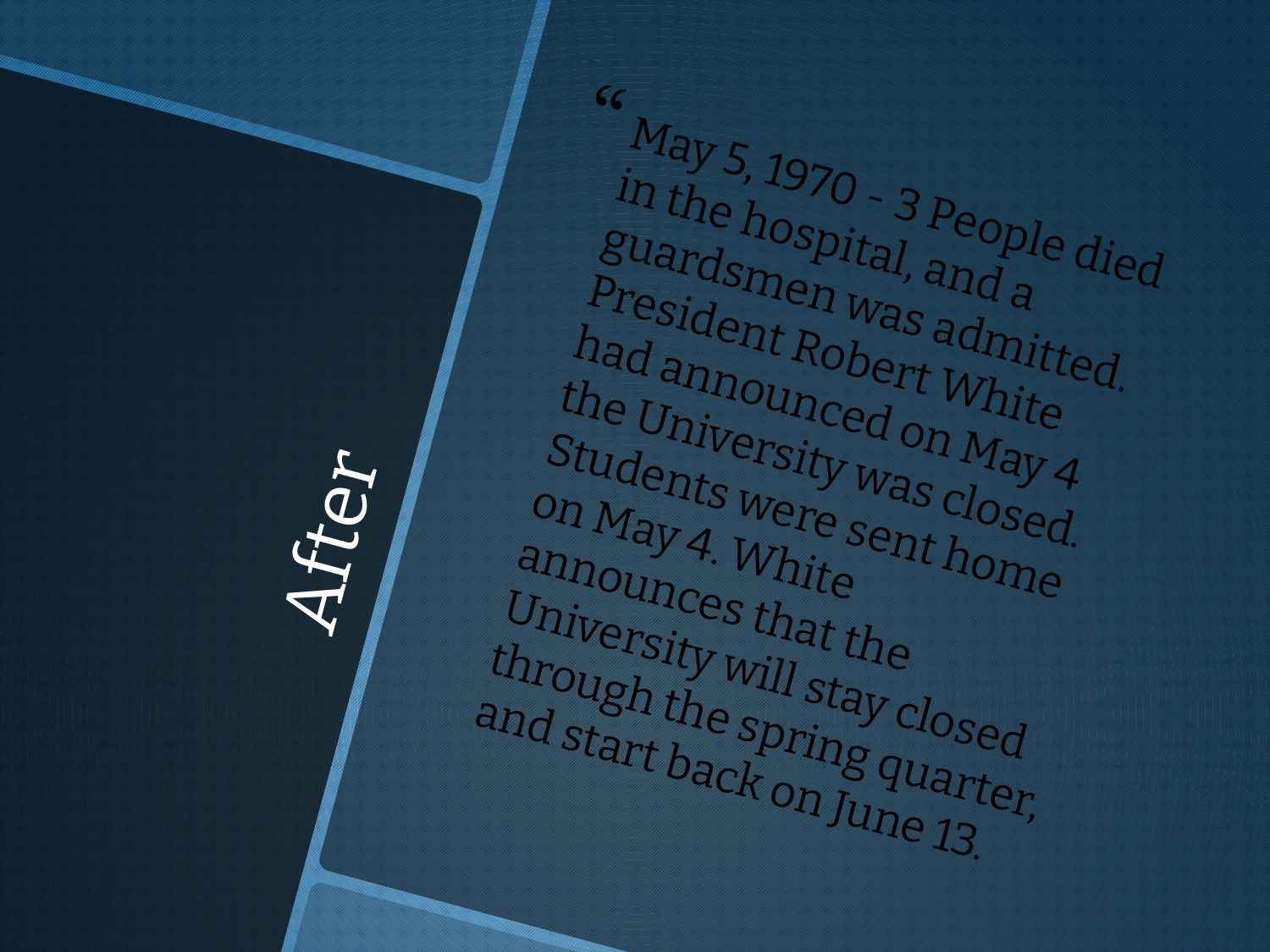

May 5, 1970 - 3 People died in the hospital, and a guardsmen was admitted. President Robert White had announced on May 4 the University was closed. Students were sent home on May 4. White announces that the University will stay closed through the spring quarter, and start back on June 13.
# After